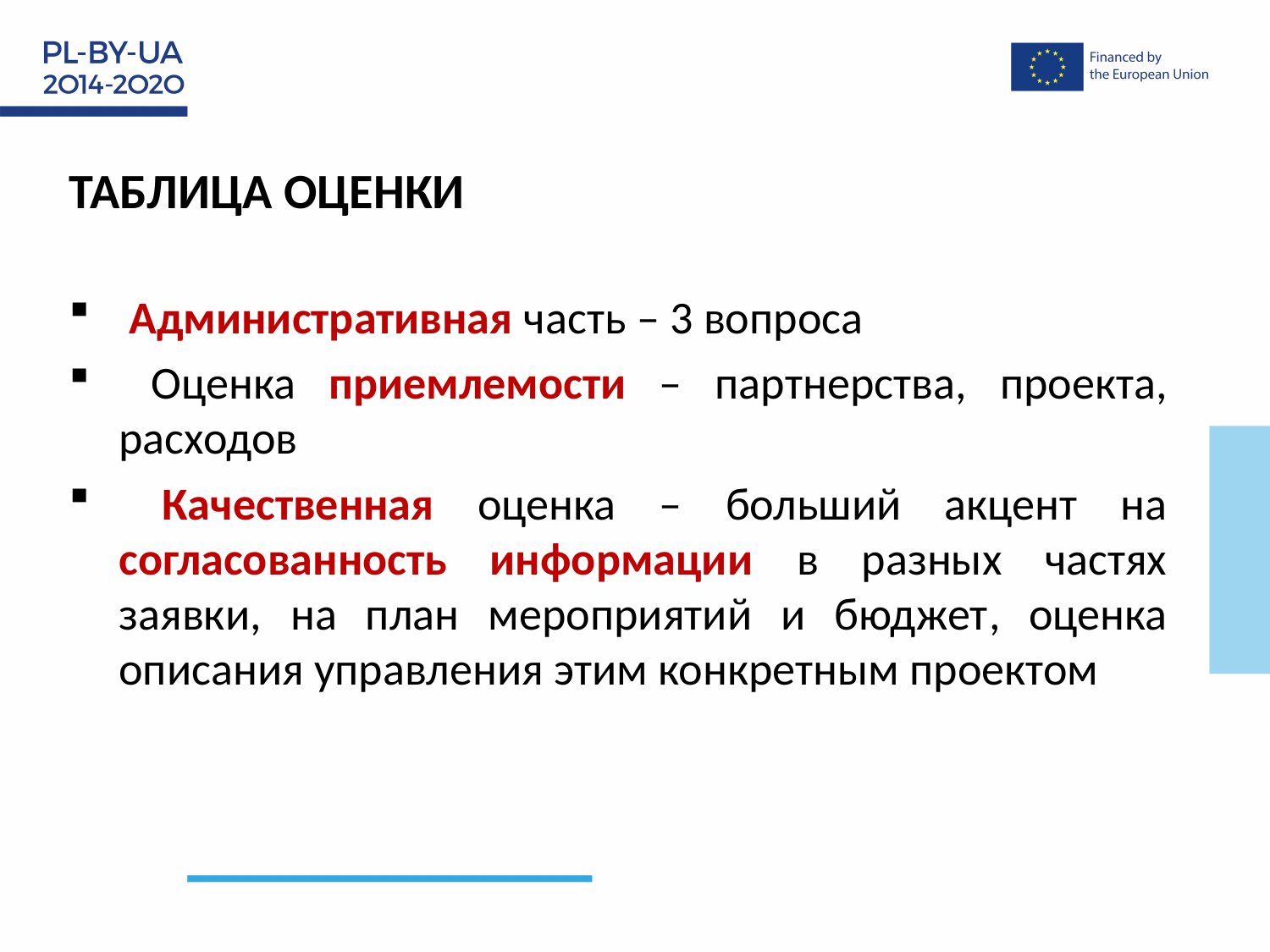

ТАБЛИЦА ОЦЕНКИ

 Административная часть – 3 вопроса
 Оценка приемлемости – партнерства, проекта, расходов
 Качественная оценка – больший акцент на согласованность информации в разных частях заявки, на план мероприятий и бюджет, оценка описания управления этим конкретным проектом